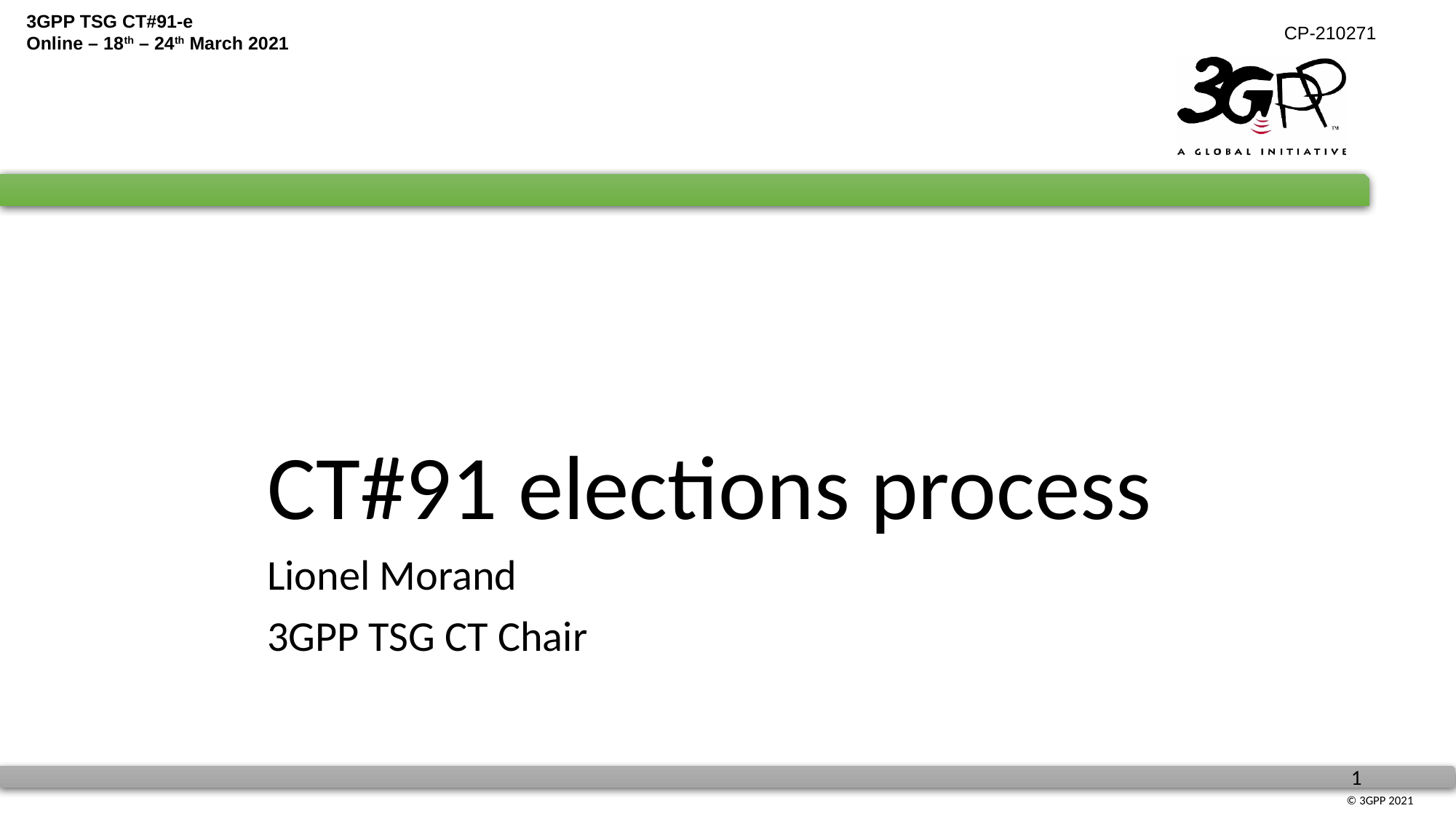

# CT#91 elections process
Lionel Morand
3GPP TSG CT Chair